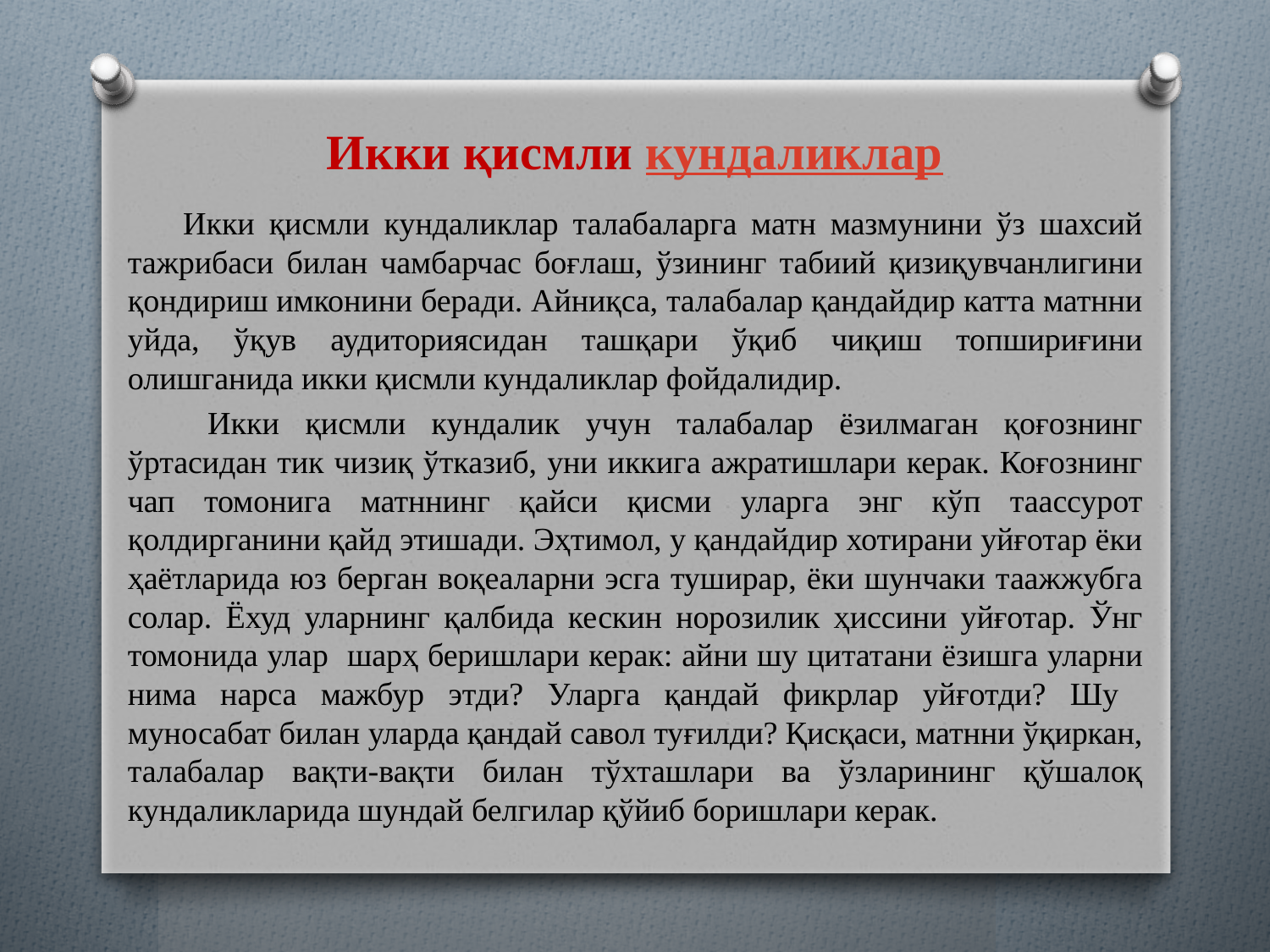

# Икки қисмли кундаликлар
Икки қисмли кундаликлар талабаларга матн мазмунини ўз шахсий тажрибаси билан чамбарчас боғлаш, ўзининг табиий қизиқувчанлигини қондириш имконини беради. Айниқса, талабалар қандайдир катта матнни уйда, ўқув аудиториясидан ташқари ўқиб чиқиш топшириғини олишганида икки қисмли кундаликлар фойдалидир.
	Икки қисмли кундалик учун талабалар ёзилмаган қоғознинг ўртасидан тик чизиқ ўтказиб, уни иккига ажратишлари керак. Коғознинг чап томонига матннинг қайси қисми уларга энг кўп таассурот қолдирганини қайд этишади. Эҳтимол, у қандайдир хотирани уйғотар ёки ҳаётларида юз берган воқеаларни эсга туширар, ёки шунчаки таажжубга солар. Ёхуд уларнинг қалбида кескин норозилик ҳиссини уйғотар. Ўнг томонида улар  шарҳ беришлари керак: айни шу цитатани ёзишга уларни нима нарса мажбур этди? Уларга қандай фикрлар уйғотди? Шу  муносабат билан уларда қандай савол туғилди? Қисқаси, матнни ўқиркан, талабалар вақти-вақти билан тўхташлари ва ўзларининг қўшалоқ кундаликларида шундай белгилар қўйиб боришлари керак.